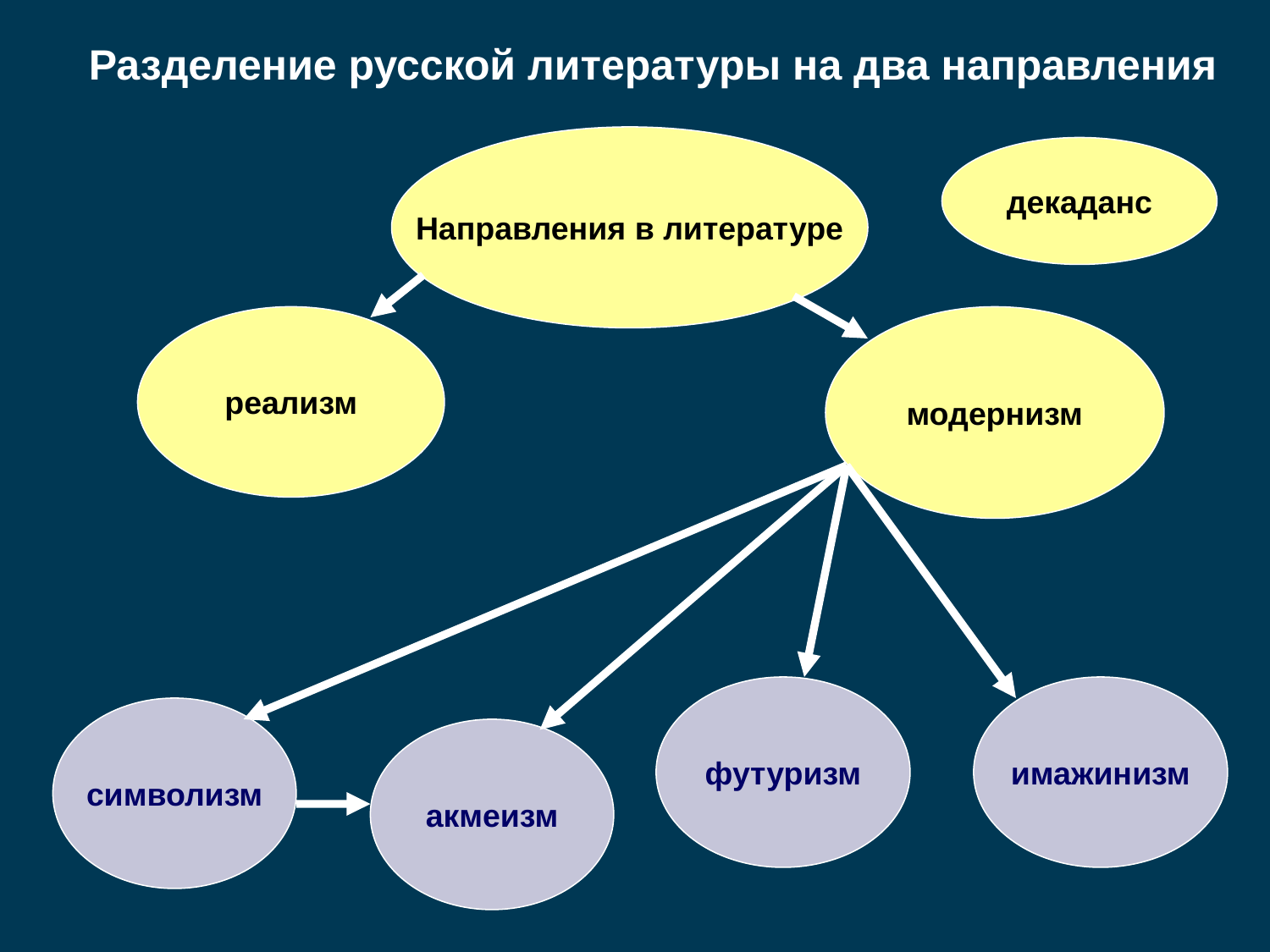

Разделение русской литературы на два направления
Направления в литературе
декаданс

#

реализм
модернизм

футуризм
имажинизм
символизм
акмеизм